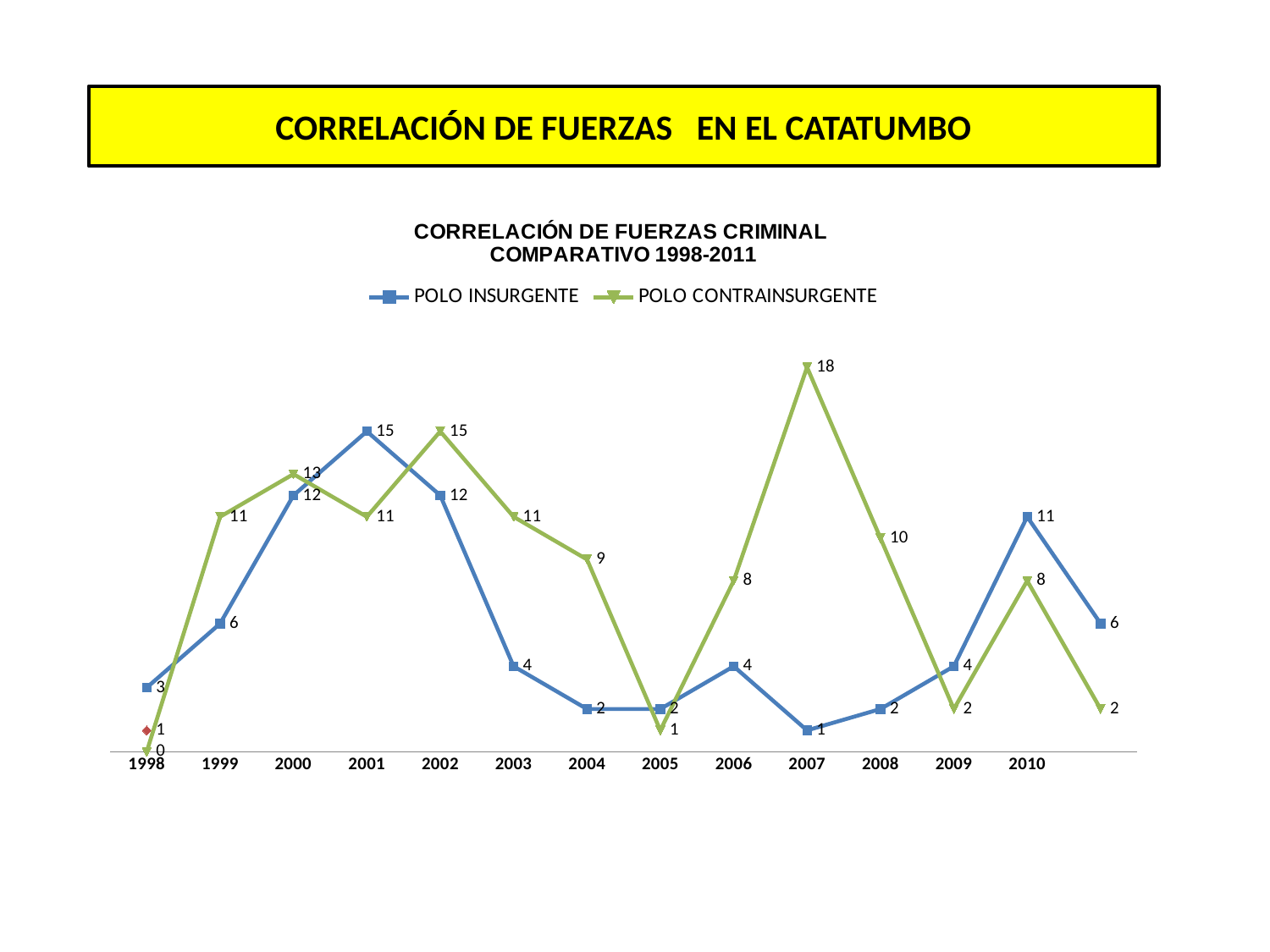

CORRELACIÓN DE FUERZAS   EN EL CATATUMBO

[unsupported chart]